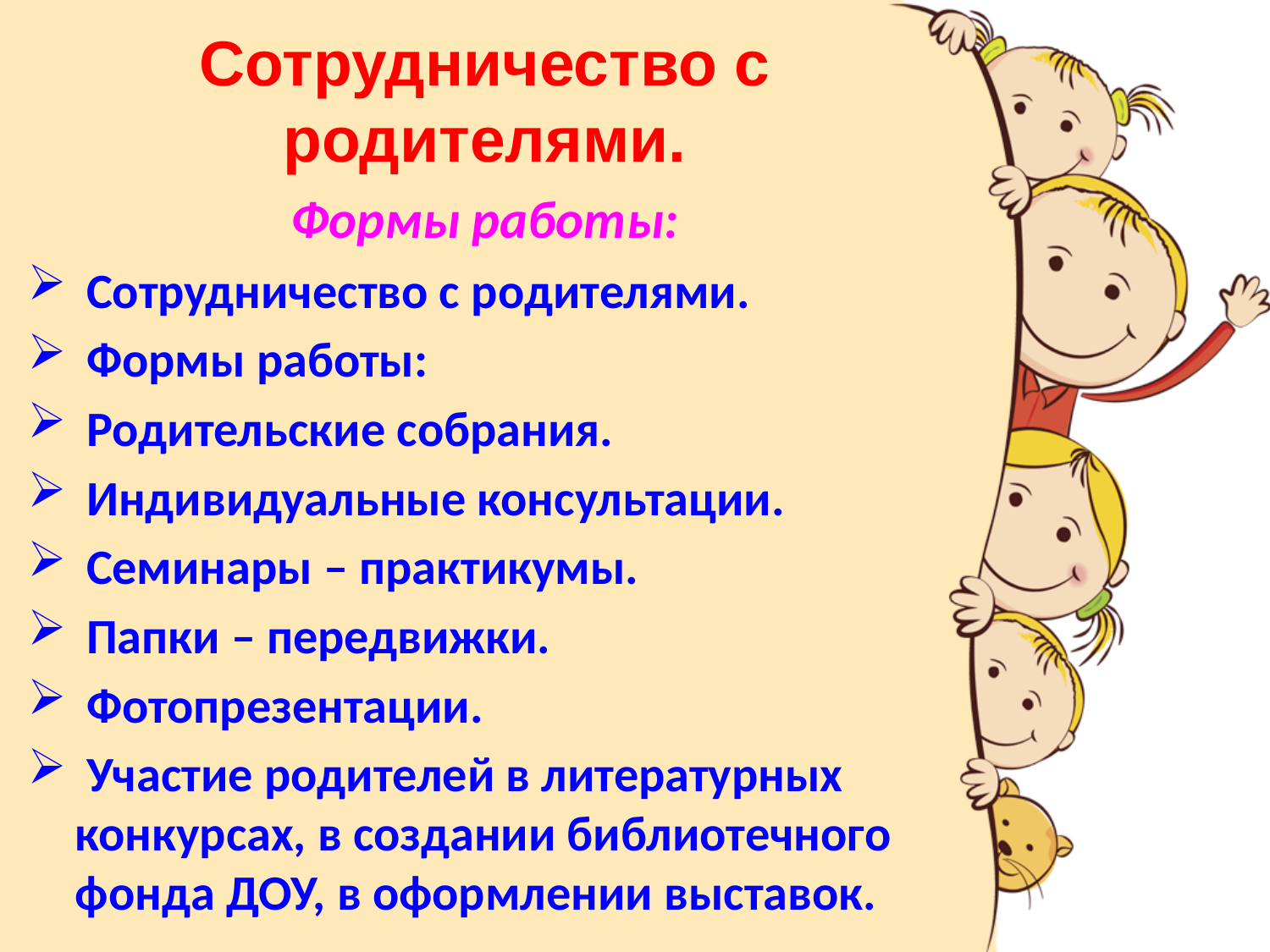

Сотрудничество с родителями.
Формы работы:
 Сотрудничество с родителями.
 Формы работы:
 Родительские собрания.
 Индивидуальные консультации.
 Семинары – практикумы.
 Папки – передвижки.
 Фотопрезентации.
 Участие родителей в литературных конкурсах, в создании библиотечного фонда ДОУ, в оформлении выставок.